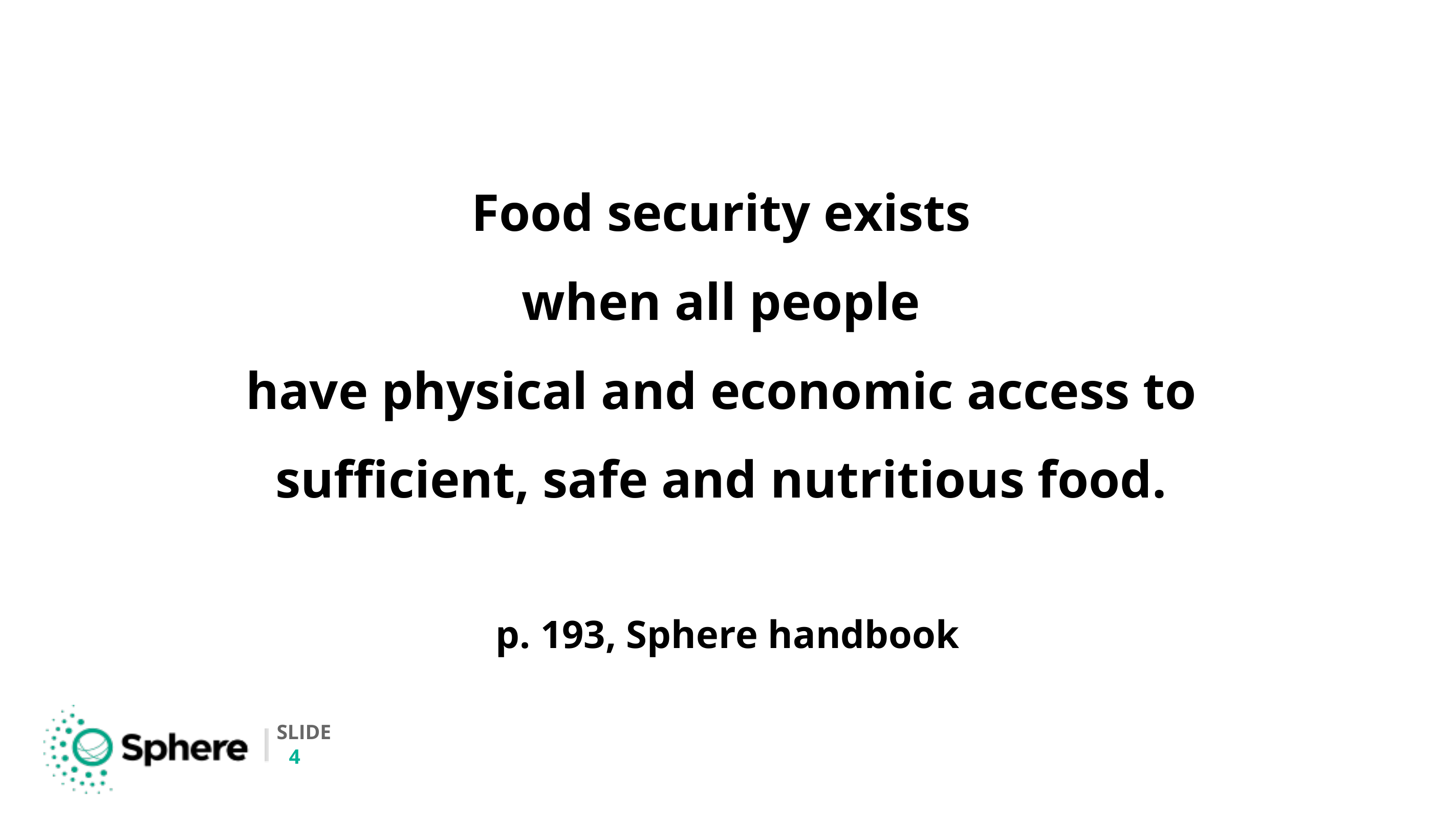

#
Food security exists
when all people
have physical and economic access to
sufficient, safe and nutritious food.

p. 193, Sphere handbook
4